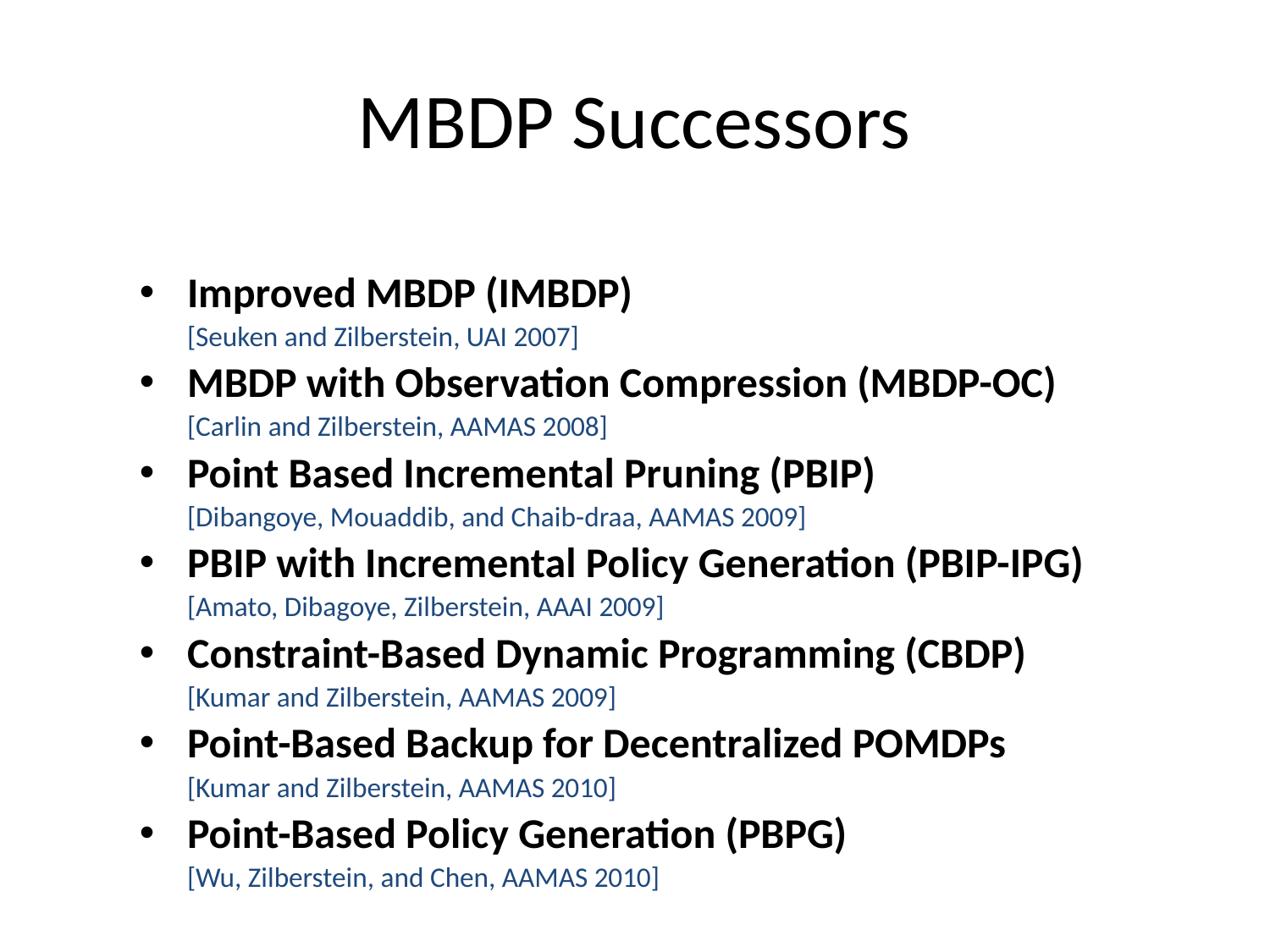

# MBDP Successors
Improved MBDP (IMBDP)
	[Seuken and Zilberstein, UAI 2007]
MBDP with Observation Compression (MBDP-OC)
	[Carlin and Zilberstein, AAMAS 2008]
Point Based Incremental Pruning (PBIP)
	[Dibangoye, Mouaddib, and Chaib-draa, AAMAS 2009]
PBIP with Incremental Policy Generation (PBIP-IPG)
	[Amato, Dibagoye, Zilberstein, AAAI 2009]
Constraint-Based Dynamic Programming (CBDP)
	[Kumar and Zilberstein, AAMAS 2009]
Point-Based Backup for Decentralized POMDPs
	[Kumar and Zilberstein, AAMAS 2010]
Point-Based Policy Generation (PBPG)
	[Wu, Zilberstein, and Chen, AAMAS 2010]